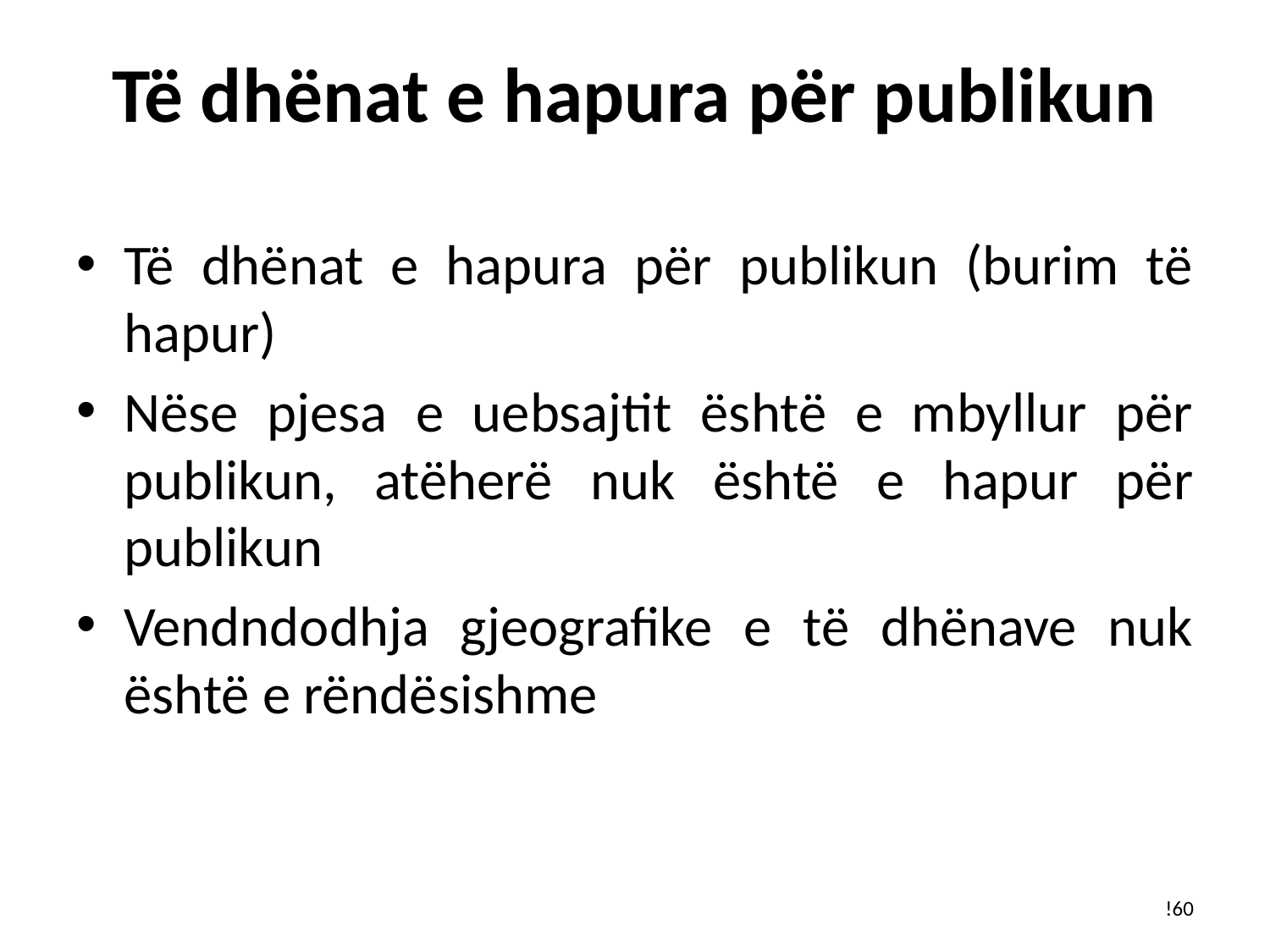

# Të dhënat e hapura për publikun
Të dhënat e hapura për publikun (burim të hapur)
Nëse pjesa e uebsajtit është e mbyllur për publikun, atëherë nuk është e hapur për publikun
Vendndodhja gjeografike e të dhënave nuk është e rëndësishme
!60